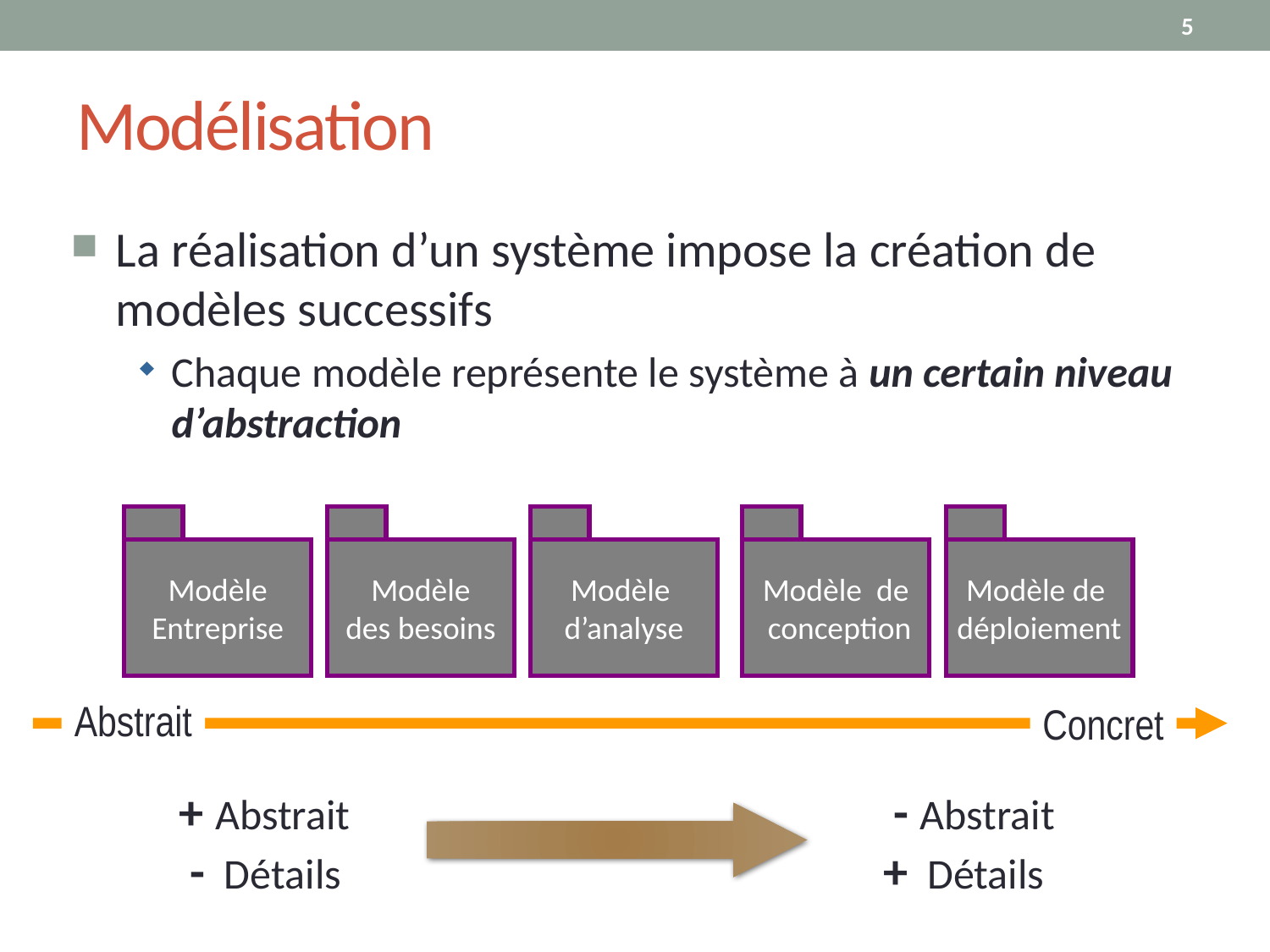

5
# Modélisation
La réalisation d’un système impose la création de modèles successifs
Chaque modèle représente le système à un certain niveau d’abstraction

Modèle
Entreprise

Modèle
des besoins

Modèle
d’analyse

Modèle  de
 conception

Modèle de
déploiement
Abstrait
Concret

+ Abstrait
 -  Détails
 - Abstrait
+  Détails